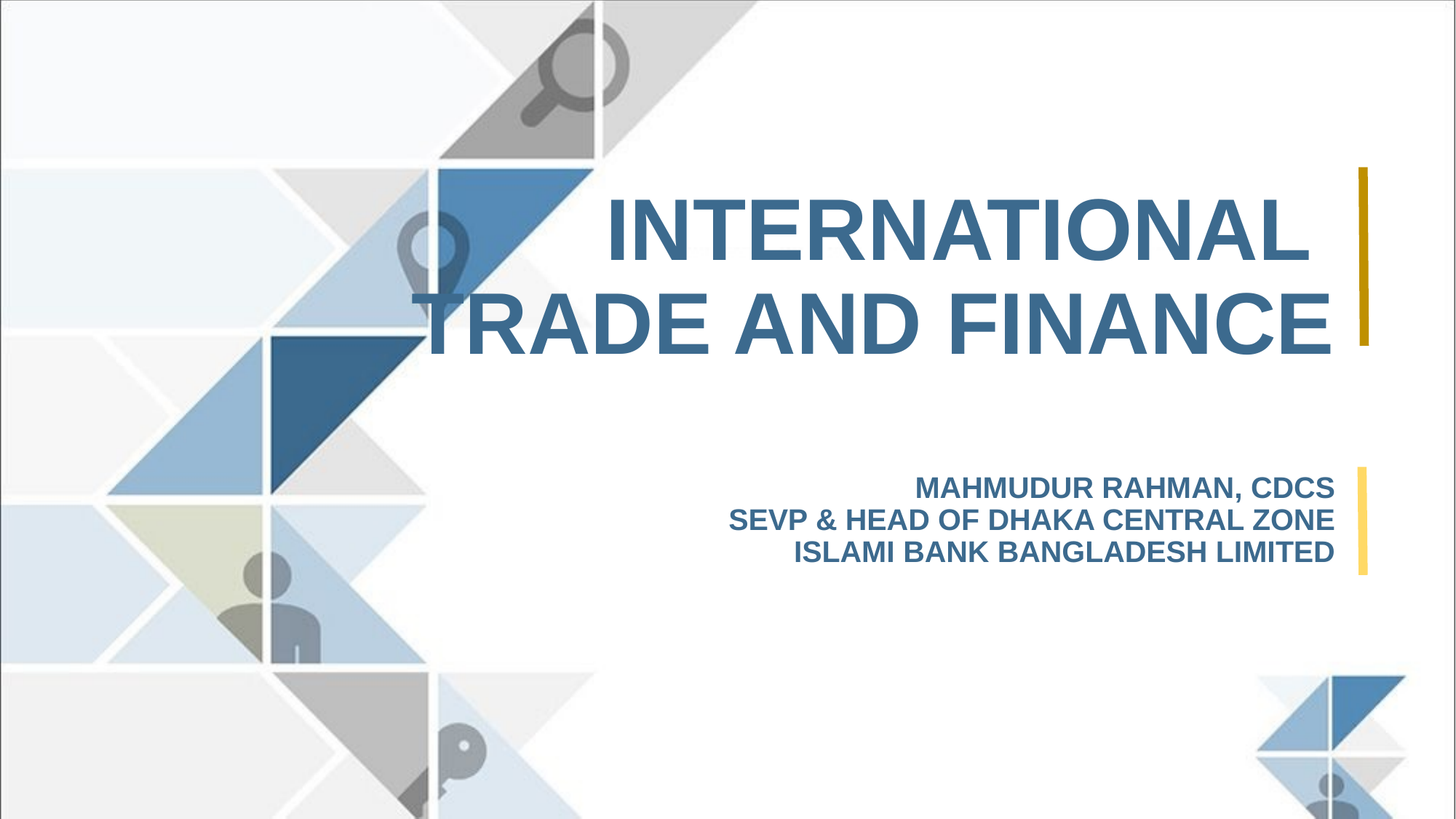

# International Trade and Finance
Mahmudur Rahman, CDCS
SEVP & Head of Dhaka Central Zone
Islami Bank Bangladesh Limited